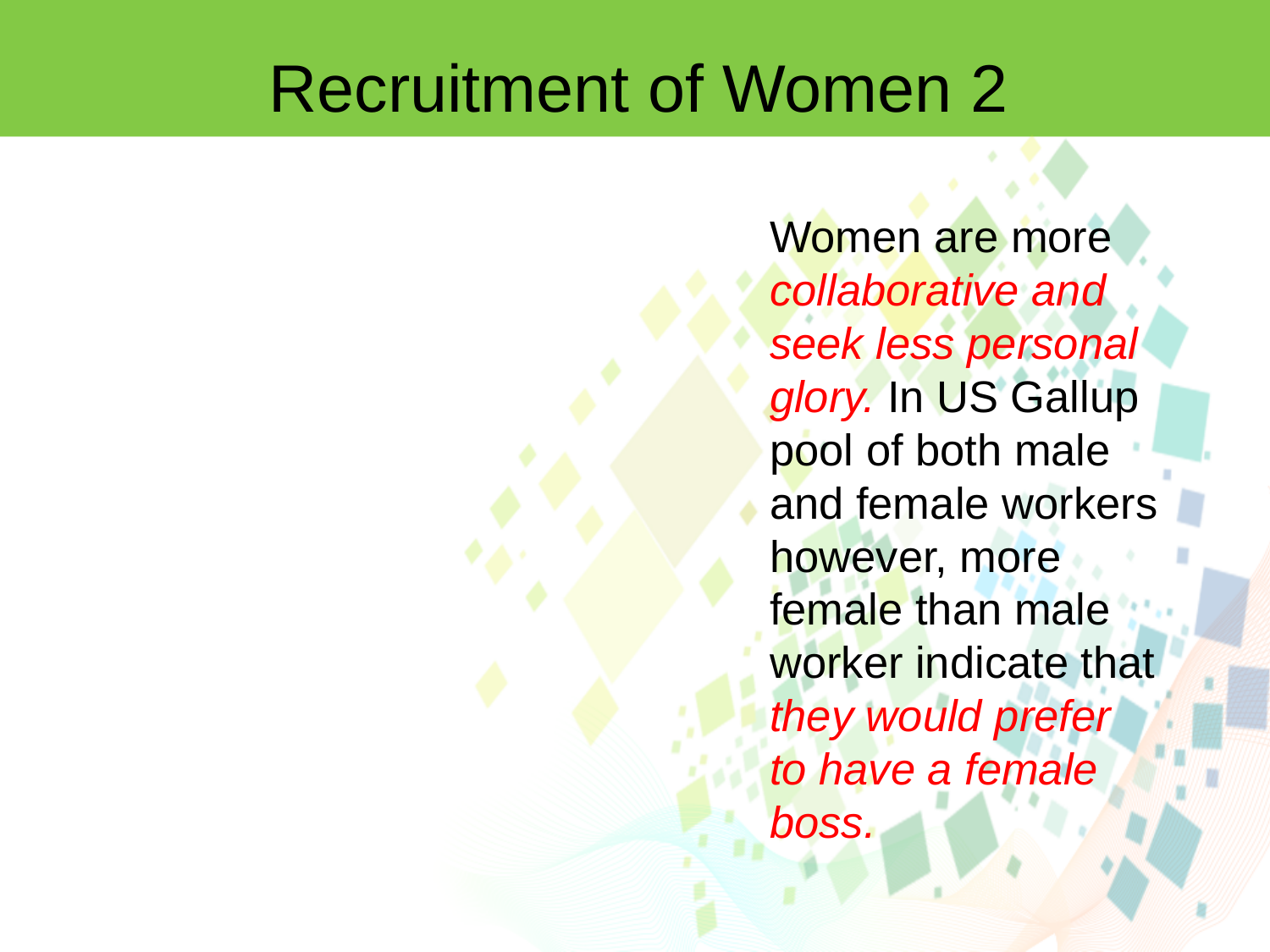

Recruitment of Women 2
Women are more collaborative and seek less personal glory. In US Gallup pool of both male and female workers however, more female than male worker indicate that they would prefer to have a female boss.